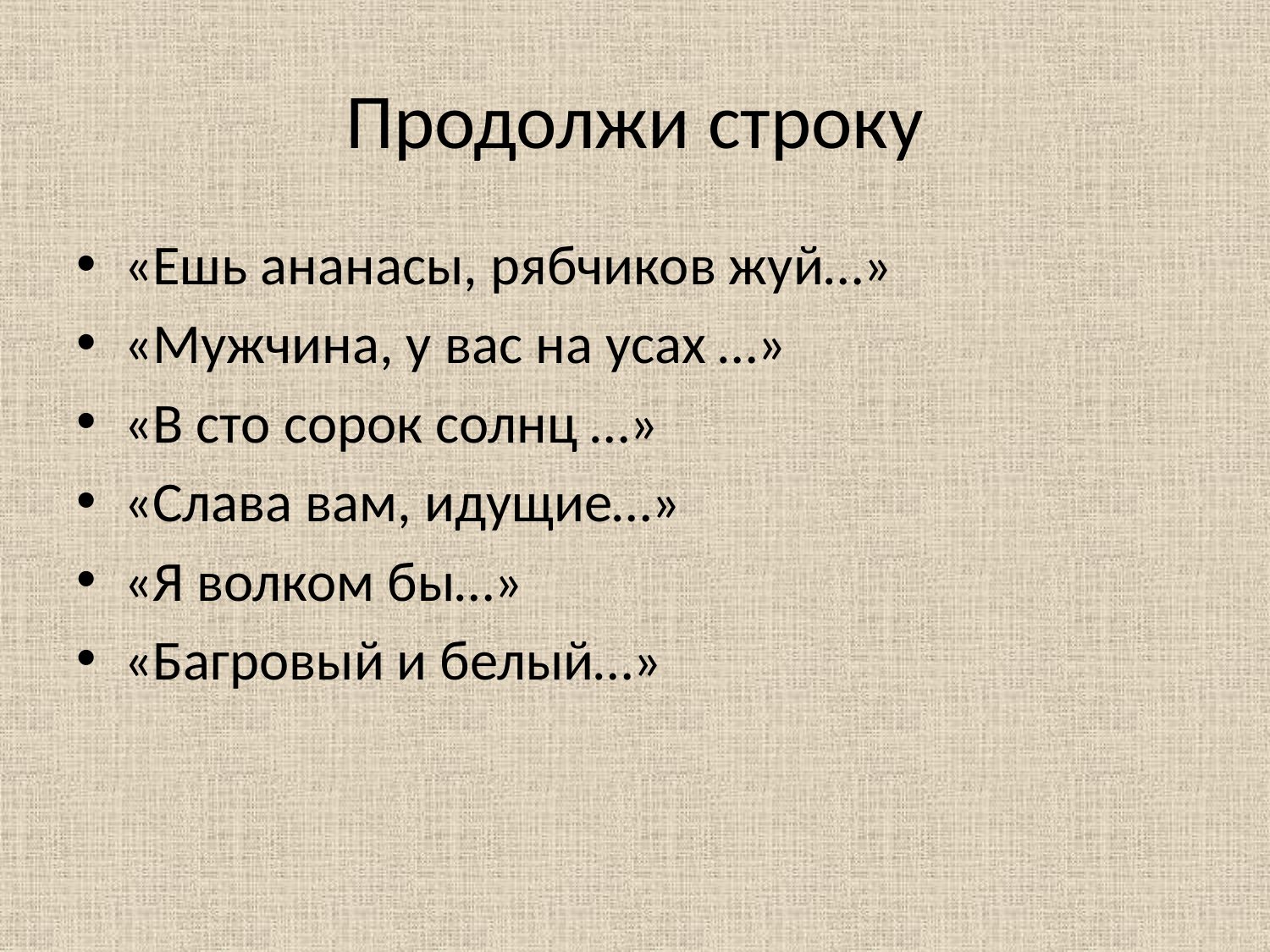

# Продолжи строку
«Ешь ананасы, рябчиков жуй…»
«Мужчина, у вас на усах …»
«В сто сорок солнц …»
«Слава вам, идущие…»
«Я волком бы…»
«Багровый и белый…»